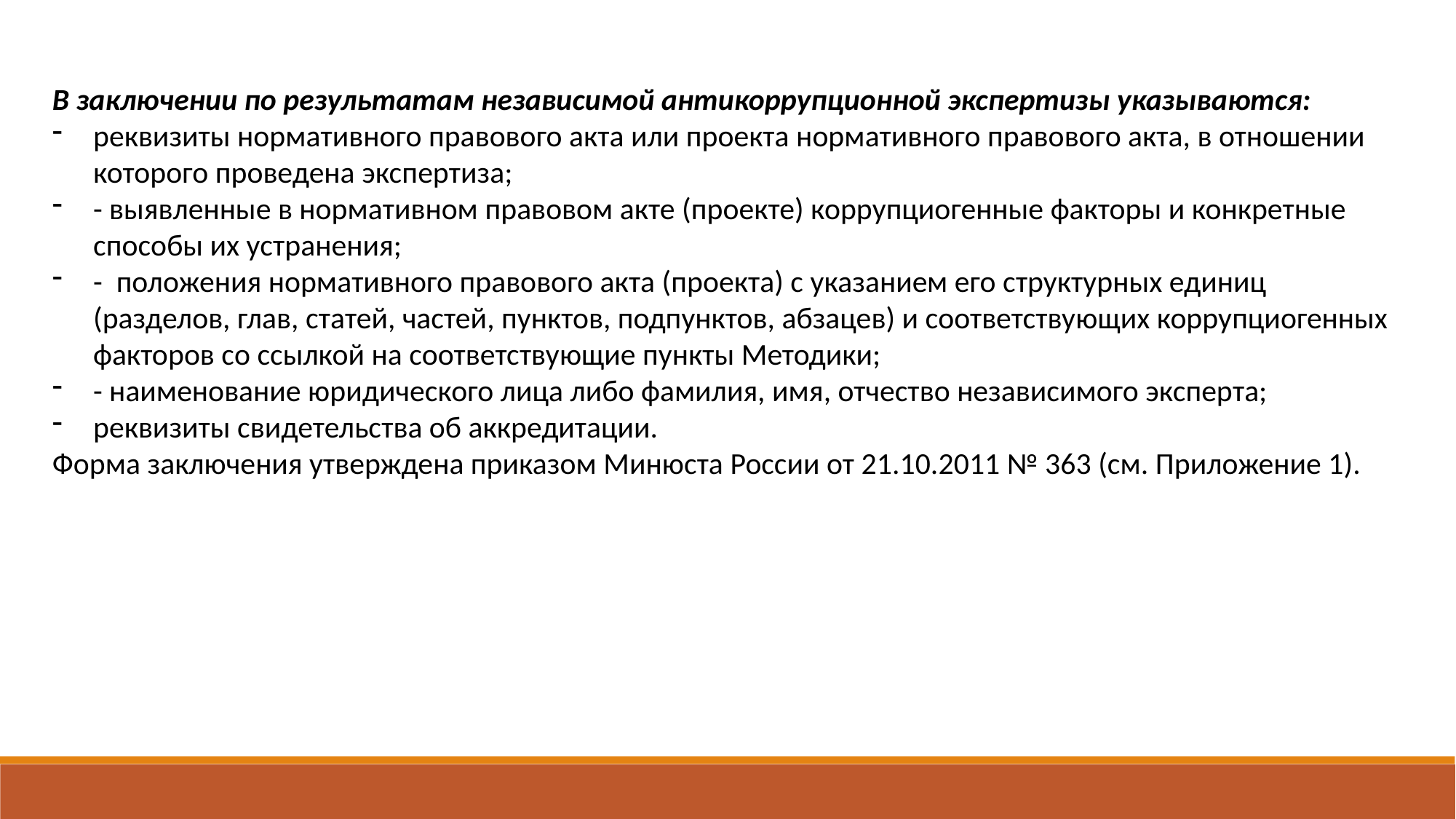

В заключении по результатам независимой антикоррупционной экспертизы указываются:
реквизиты нормативного правового акта или проекта нормативного правового акта, в отношении которого проведена экспертиза;
- выявленные в нормативном правовом акте (проекте) коррупциогенные факторы и конкретные способы их устранения;
-  положения нормативного правового акта (проекта) с указанием его структурных единиц (разделов, глав, статей, частей, пунктов, подпунктов, абзацев) и соответствующих коррупциогенных факторов со ссылкой на соответствующие пункты Методики;
- наименование юридического лица либо фамилия, имя, отчество независимого эксперта;
реквизиты свидетельства об аккредитации.
Форма заключения утверждена приказом Минюста России от 21.10.2011 № 363 (см. Приложение 1).